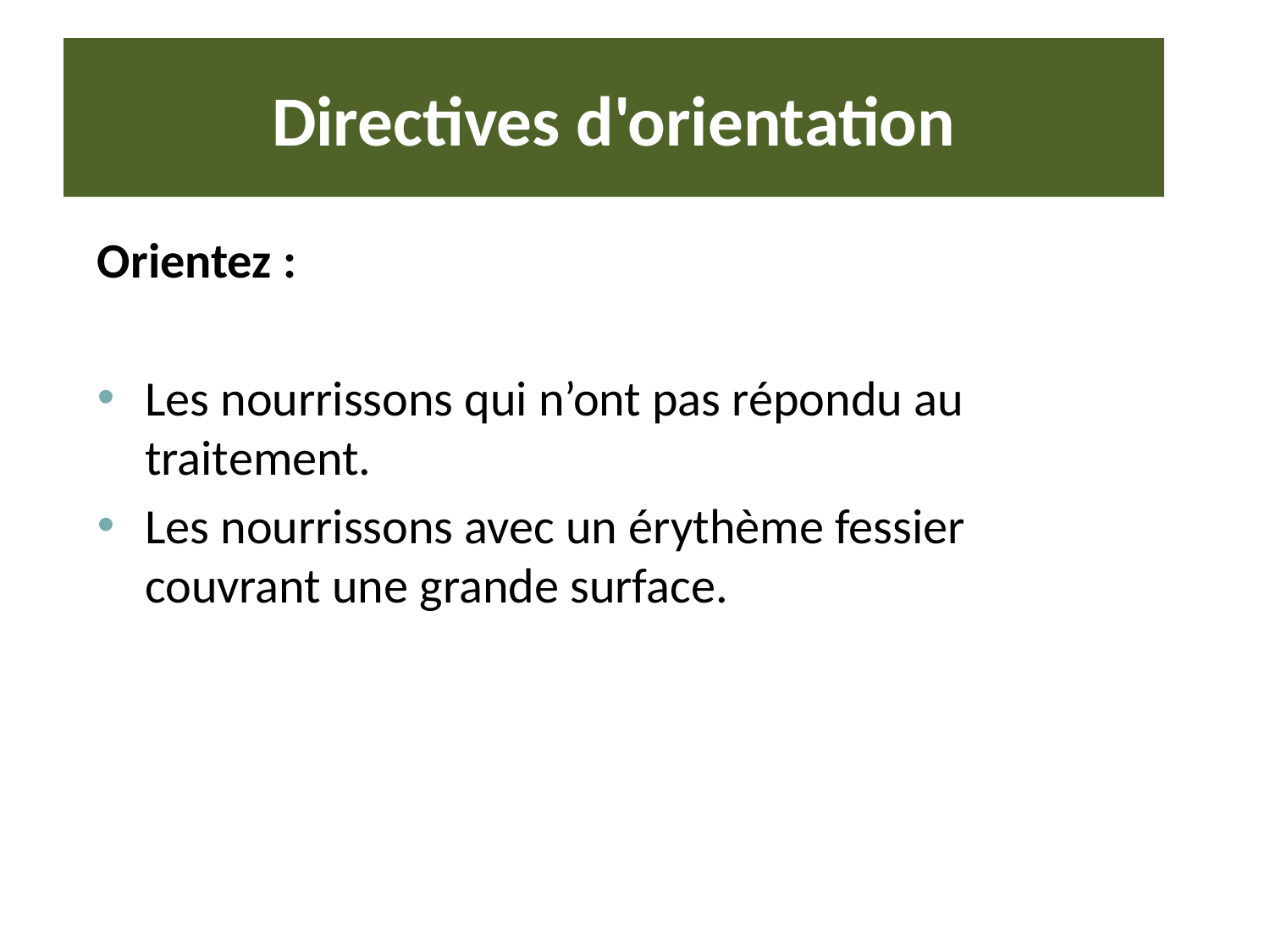

# Directives d'orientation
Orientez :

Les nourrissons qui n’ont pas répondu au traitement.
Les nourrissons avec un érythème fessier couvrant une grande surface.